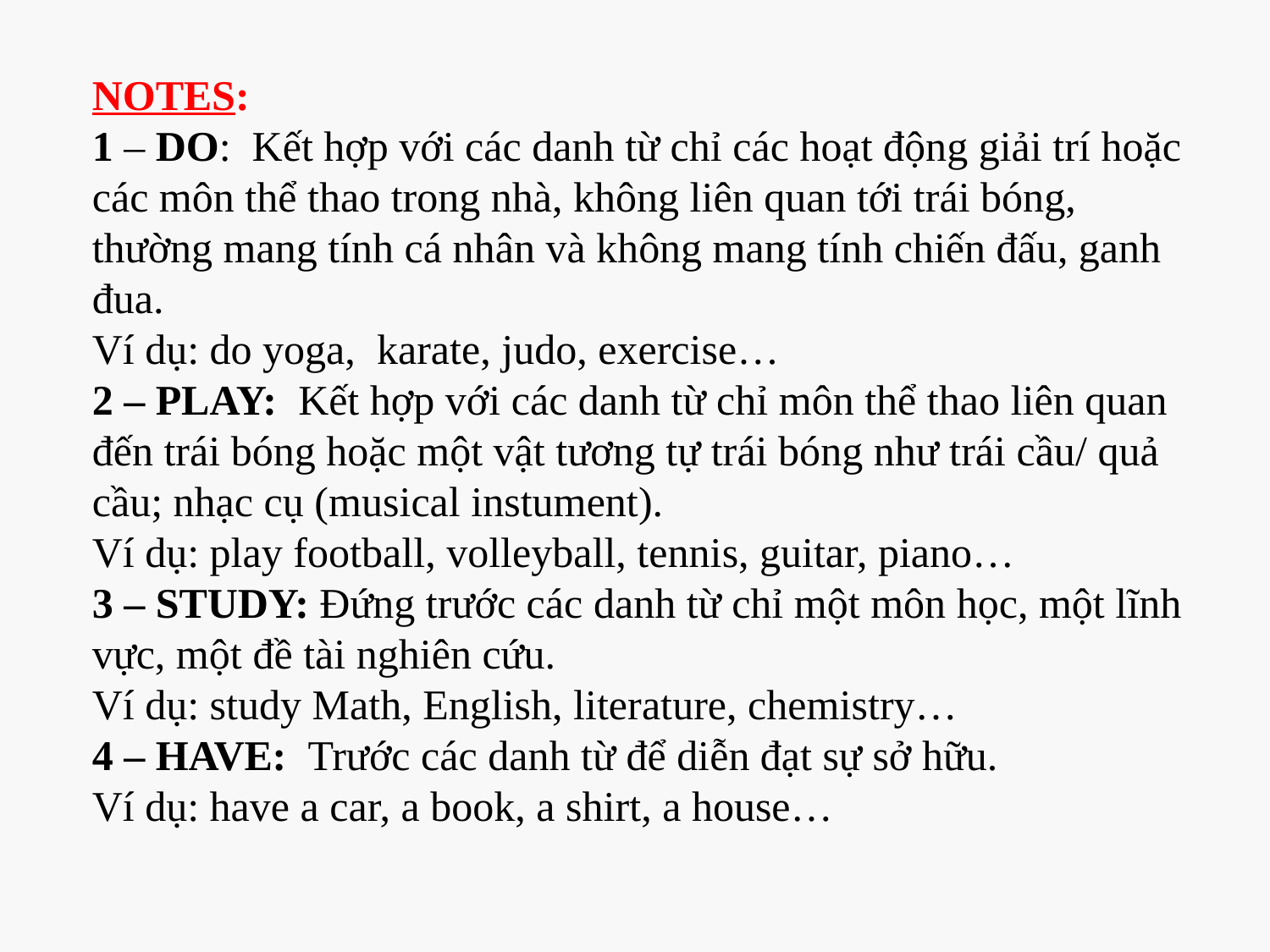

NOTES:
1 – DO:  Kết hợp với các danh từ chỉ các hoạt động giải trí hoặc các môn thể thao trong nhà, không liên quan tới trái bóng, thường mang tính cá nhân và không mang tính chiến đấu, ganh đua.
Ví dụ: do yoga,  karate, judo, exercise…
2 – PLAY:  Kết hợp với các danh từ chỉ môn thể thao liên quan đến trái bóng hoặc một vật tương tự trái bóng như trái cầu/ quả cầu; nhạc cụ (musical instument).
Ví dụ: play football, volleyball, tennis, guitar, piano…
3 – STUDY: Đứng trước các danh từ chỉ một môn học, một lĩnh vực, một đề tài nghiên cứu.
Ví dụ: study Math, English, literature, chemistry…
4 – HAVE:  Trước các danh từ để diễn đạt sự sở hữu.
Ví dụ: have a car, a book, a shirt, a house…